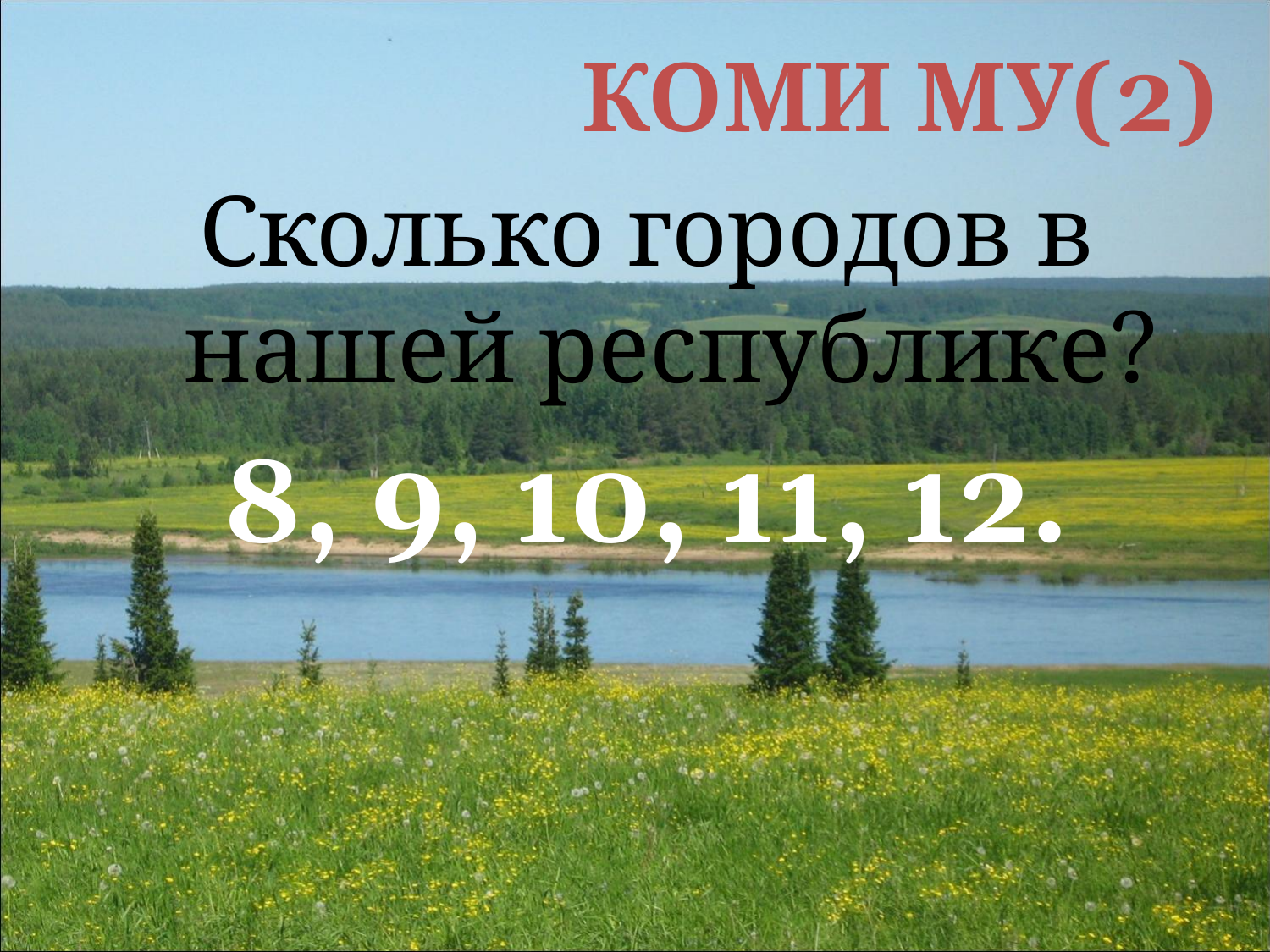

КОМИ МУ(2)
Сколько городов в нашей республике?
8, 9, 10, 11, 12.